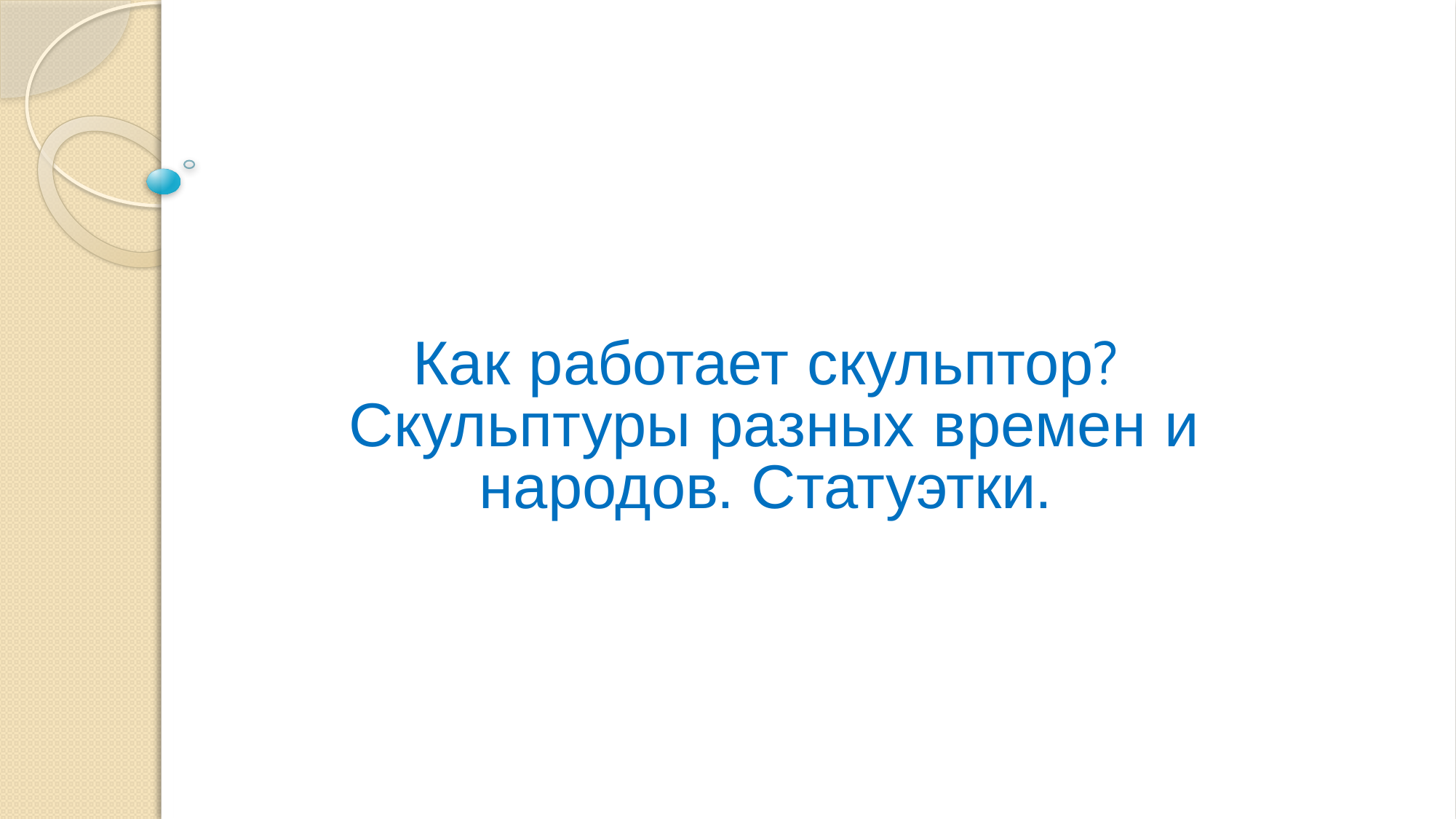

# Как работает скульптор? Скульптуры разных времен и народов. Статуэтки.